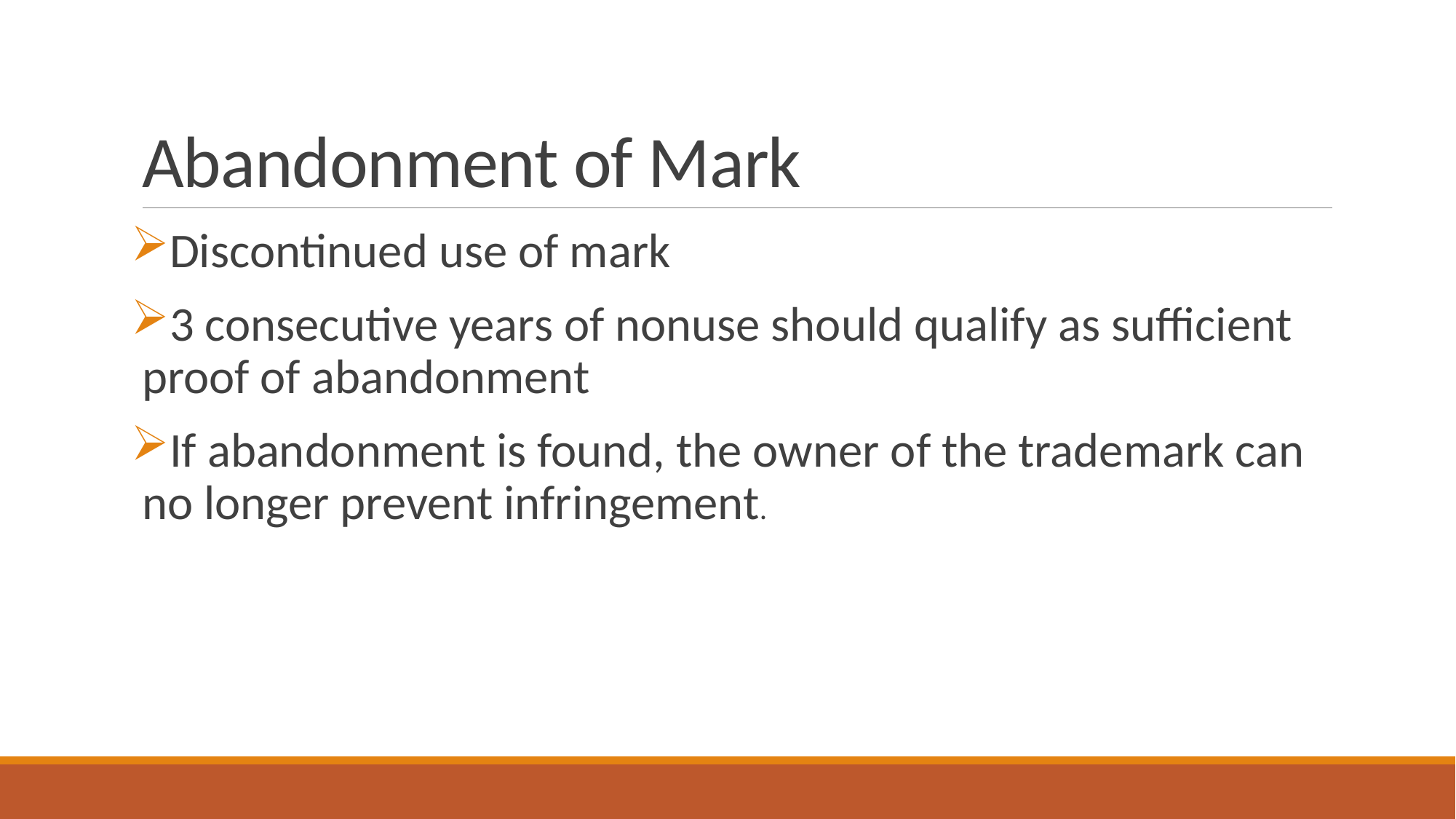

# Abandonment of Mark
Discontinued use of mark
3 consecutive years of nonuse should qualify as sufficient proof of abandonment
If abandonment is found, the owner of the trademark can no longer prevent infringement.